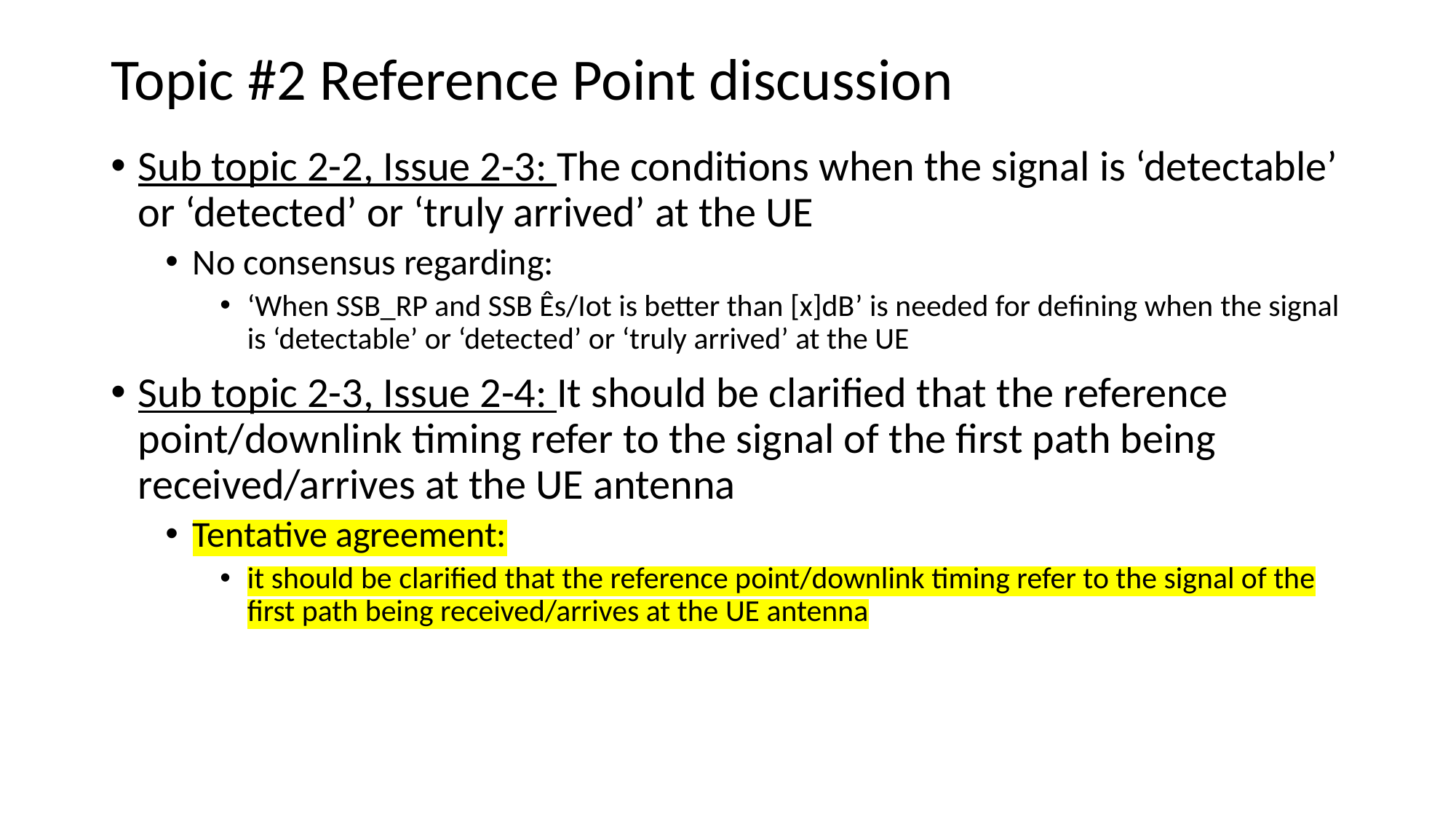

# Topic #2 Reference Point discussion
Sub topic 2-2, Issue 2-3: The conditions when the signal is ‘detectable’ or ‘detected’ or ‘truly arrived’ at the UE
No consensus regarding:
‘When SSB_RP and SSB Ês/Iot is better than [x]dB’ is needed for defining when the signal is ‘detectable’ or ‘detected’ or ‘truly arrived’ at the UE
Sub topic 2-3, Issue 2-4: It should be clarified that the reference point/downlink timing refer to the signal of the first path being received/arrives at the UE antenna
Tentative agreement:
it should be clarified that the reference point/downlink timing refer to the signal of the first path being received/arrives at the UE antenna